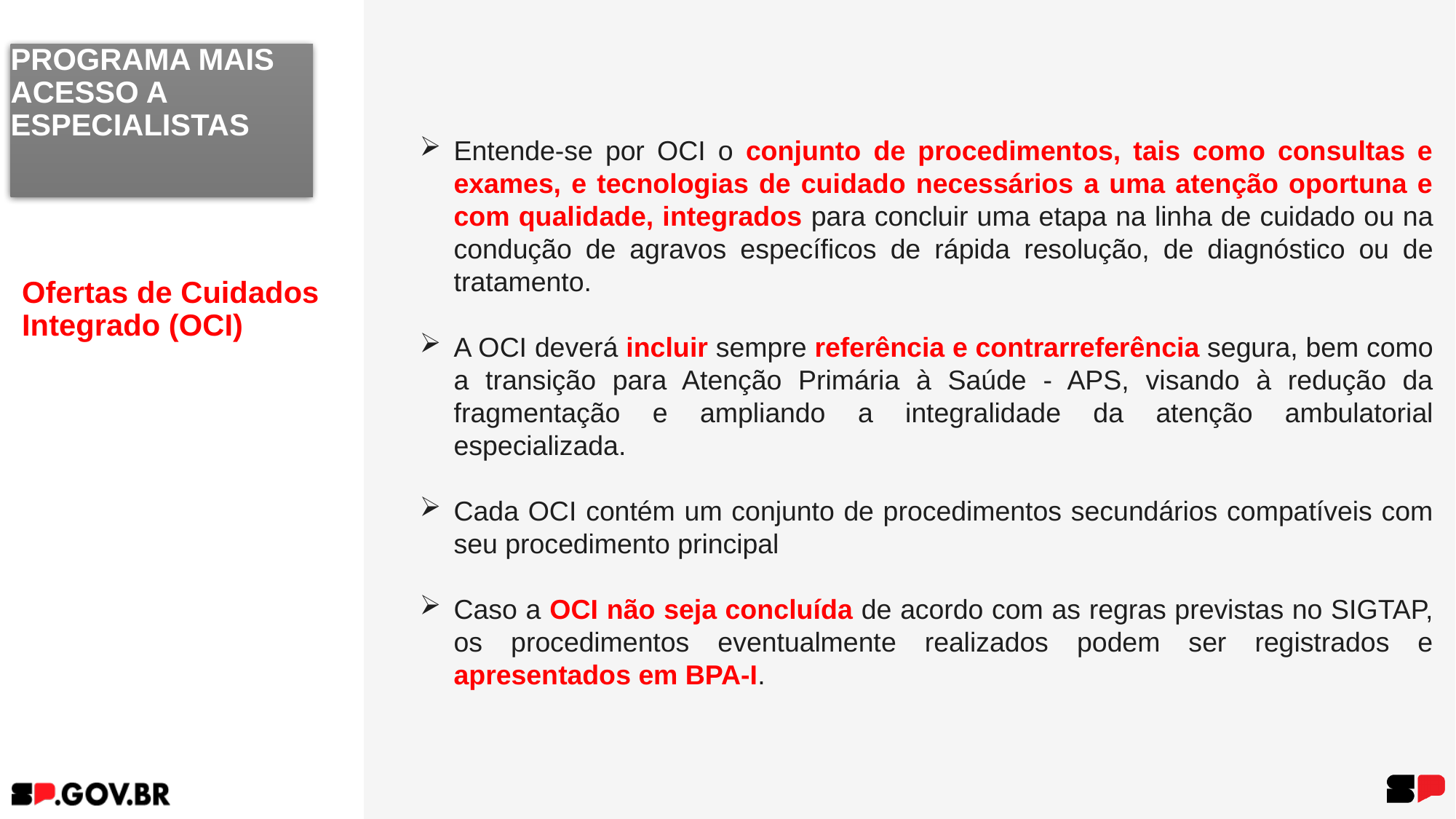

PROGRAMA MAIS ACESSO A ESPECIALISTAS
Entende-se por OCI o conjunto de procedimentos, tais como consultas e exames, e tecnologias de cuidado necessários a uma atenção oportuna e com qualidade, integrados para concluir uma etapa na linha de cuidado ou na condução de agravos específicos de rápida resolução, de diagnóstico ou de tratamento.

A OCI deverá incluir sempre referência e contrarreferência segura, bem como a transição para Atenção Primária à Saúde - APS, visando à redução da fragmentação e ampliando a integralidade da atenção ambulatorial especializada.

Cada OCI contém um conjunto de procedimentos secundários compatíveis com seu procedimento principal

Caso a OCI não seja concluída de acordo com as regras previstas no SIGTAP, os procedimentos eventualmente realizados podem ser registrados e apresentados em BPA-I.

# Ofertas de Cuidados Integrado (OCI)